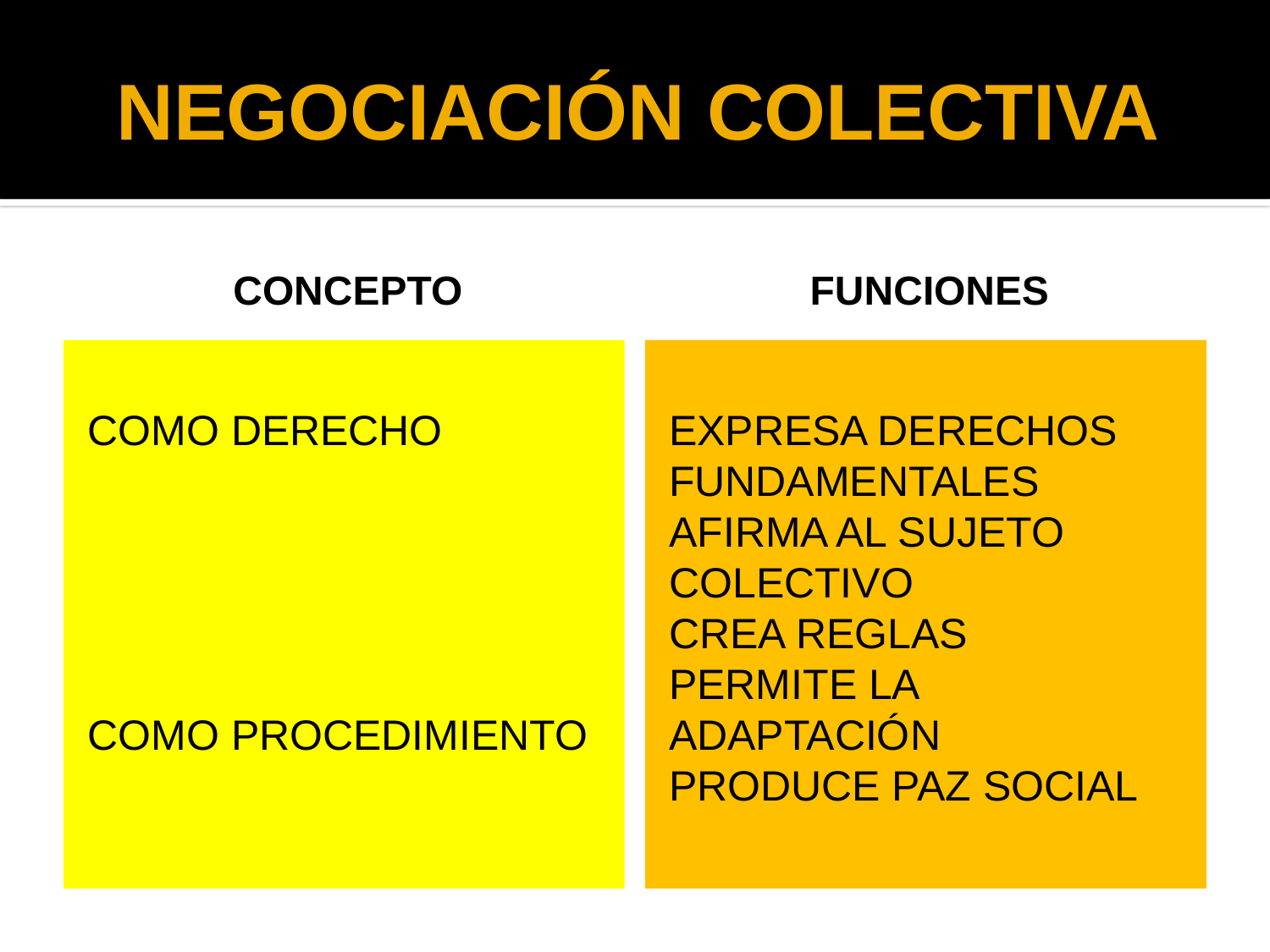

# NEGOCIACIÓN COLECTIVA
CONCEPTO
FUNCIONES

COMO DERECHO

COMO PROCEDIMIENTO

EXPRESA DERECHOS FUNDAMENTALES
AFIRMA AL SUJETO COLECTIVO
CREA REGLAS
PERMITE LA ADAPTACIÓN
PRODUCE PAZ SOCIAL